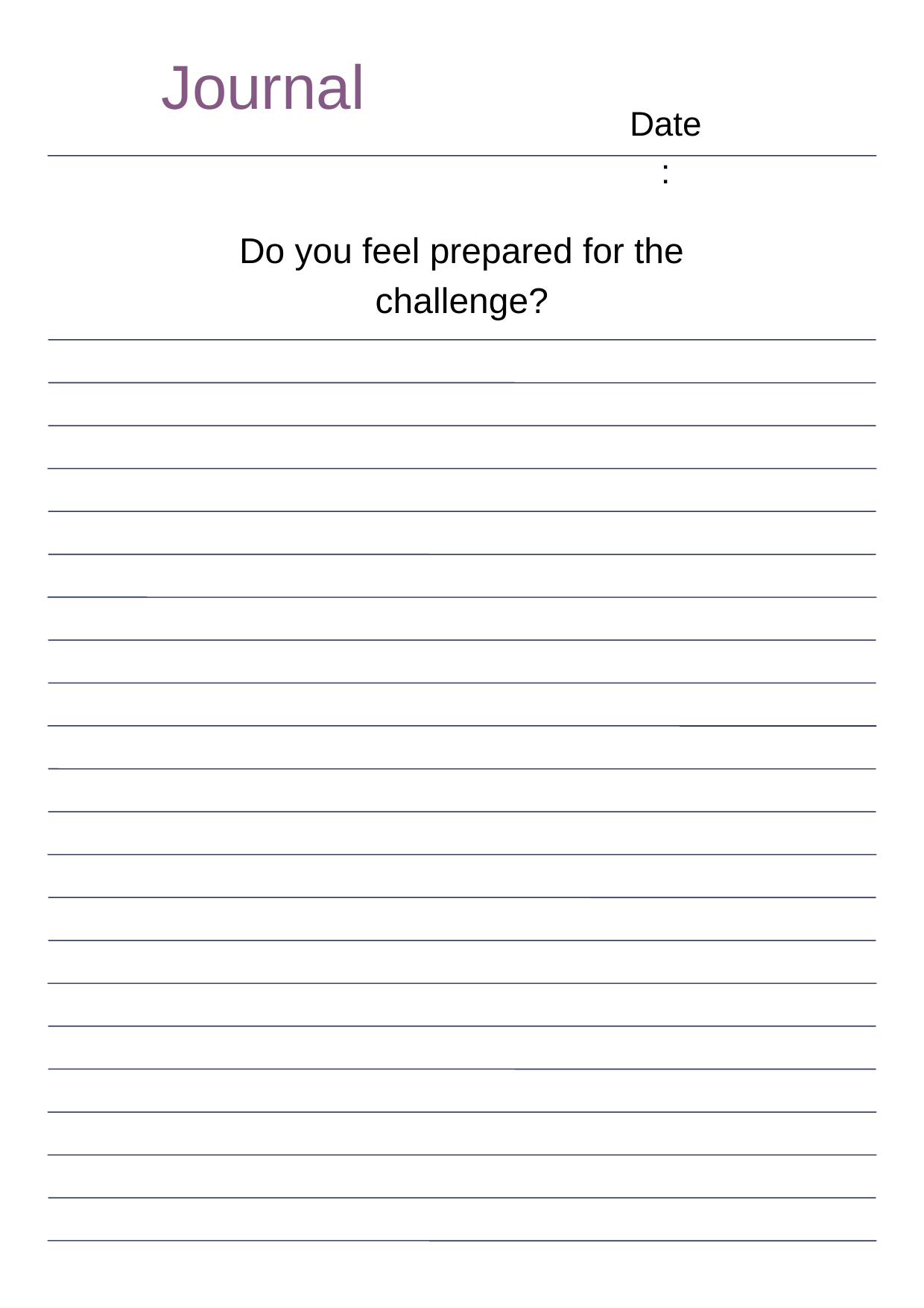

Journal
Date:

Do you feel prepared for the challenge?